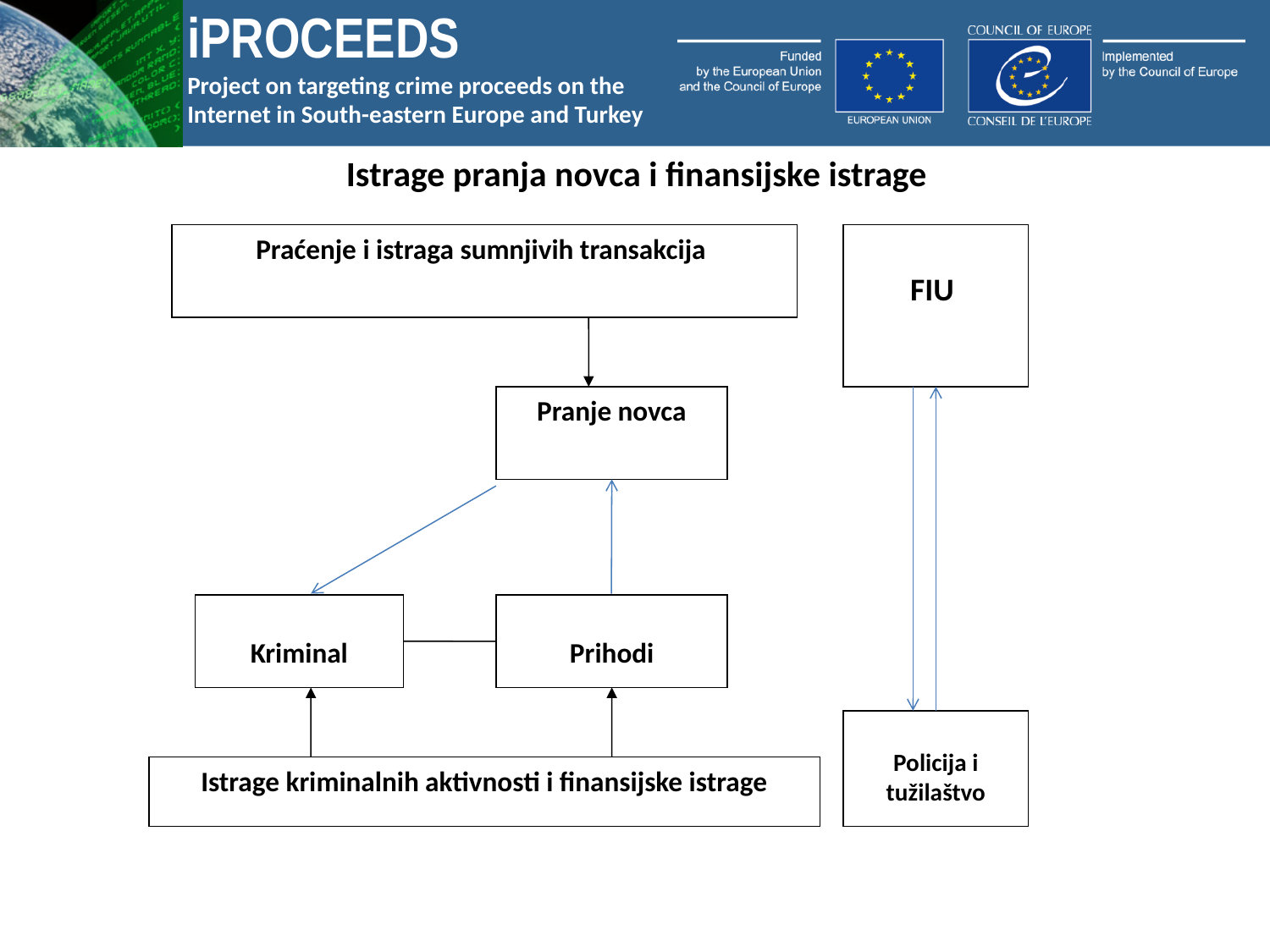

# Istrage pranja novca i finansijske istrage
Praćenje i istraga sumnjivih transakcija

FIU

Pranje novca

Kriminal

Prihodi

Policija i tužilaštvo
Istrage kriminalnih aktivnosti i finansijske istrage